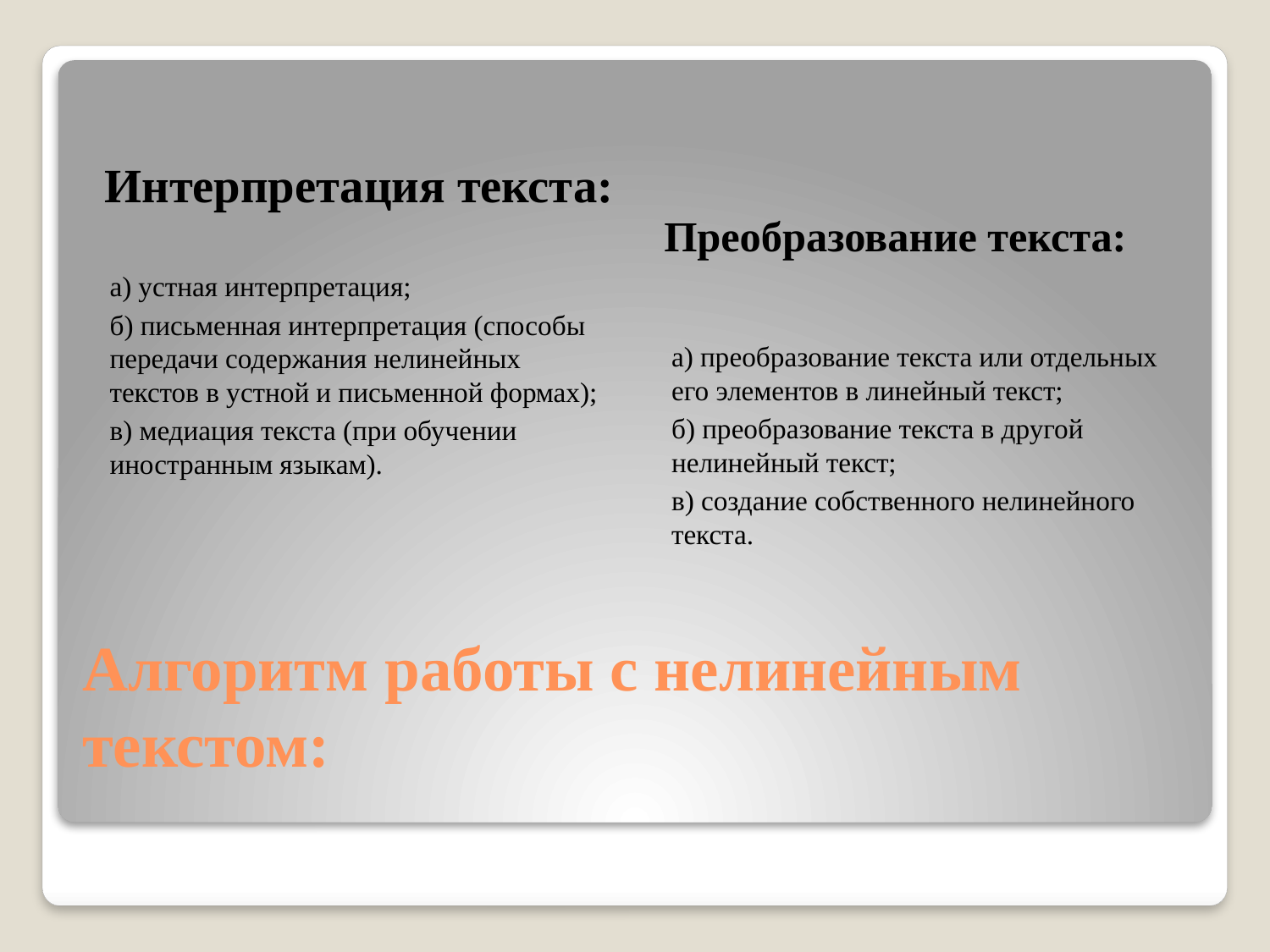

Интерпретация текста:
Преобразование текста:

а) устная интерпретация;
б) письменная интерпретация (способы передачи содержания нелинейных текстов в устной и письменной формах);
в) медиация текста (при обучении иностранным языкам).

а) преобразование текста или отдельных его элементов в линейный текст;
б) преобразование текста в другой нелинейный текст;
в) создание собственного нелинейного текста.

# Алгоритм работы с нелинейным текстом: